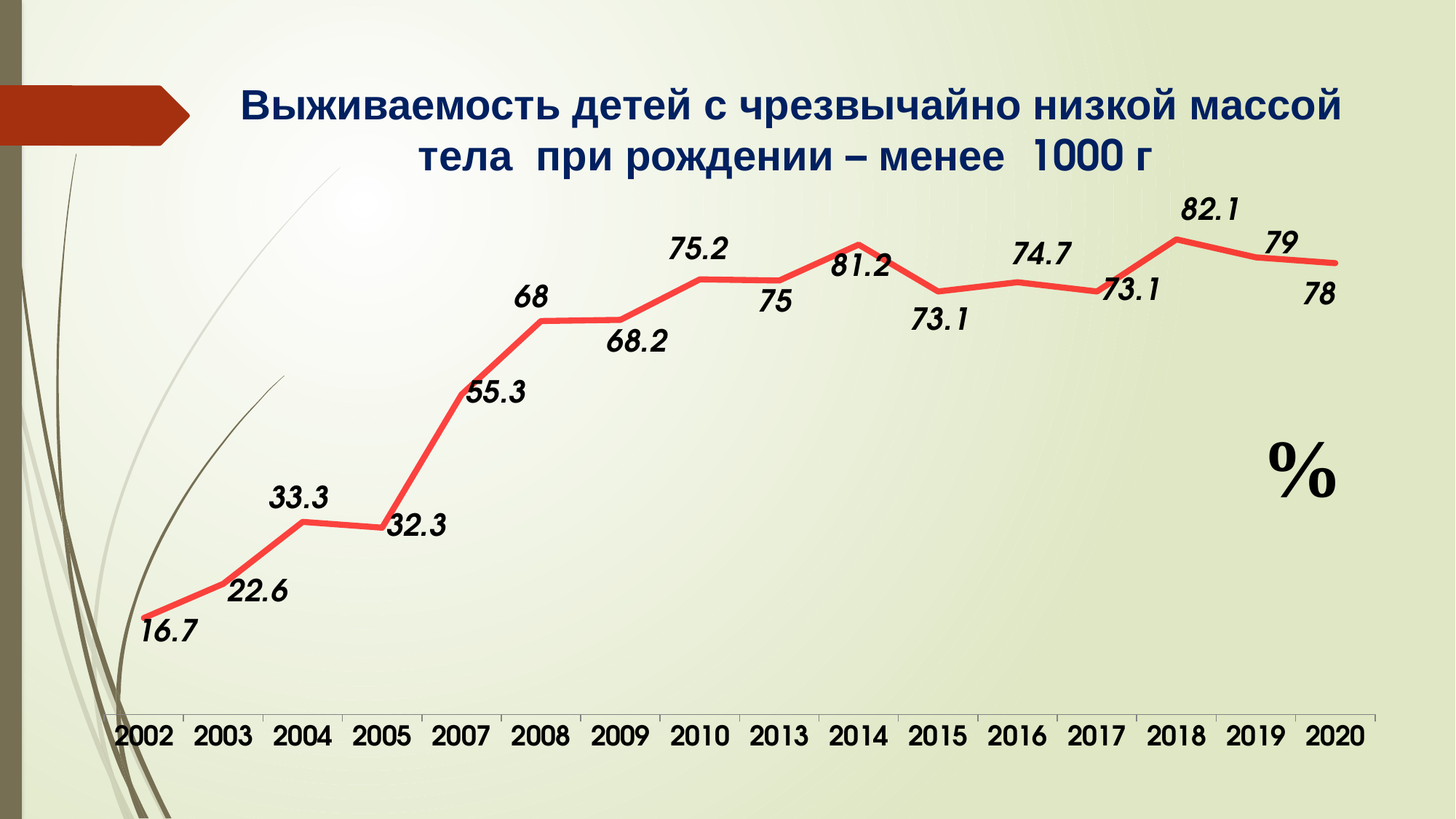

# Выживаемость детей с чрезвычайно низкой массой тела  при рождении – менее  1000 г

### Chart

| Category | Ряд 1 |
|---|---|
| 2002 | 16.7 |
| 2003 | 22.6 |
| 2004 | 33.3 |
| 2005 | 32.3 |
| 2007 | 55.3 |
| 2008 | 68.0 |
| 2009 | 68.2 |
| 2010 | 75.2 |
| 2013 | 75.0 |
| 2014 | 81.2 |
| 2015 | 73.1 |
| 2016 | 74.7 |
| 2017 | 73.1 |
| 2018 | 82.1 |
| 2019 | 79.0 |
| 2020 | 78.0 |